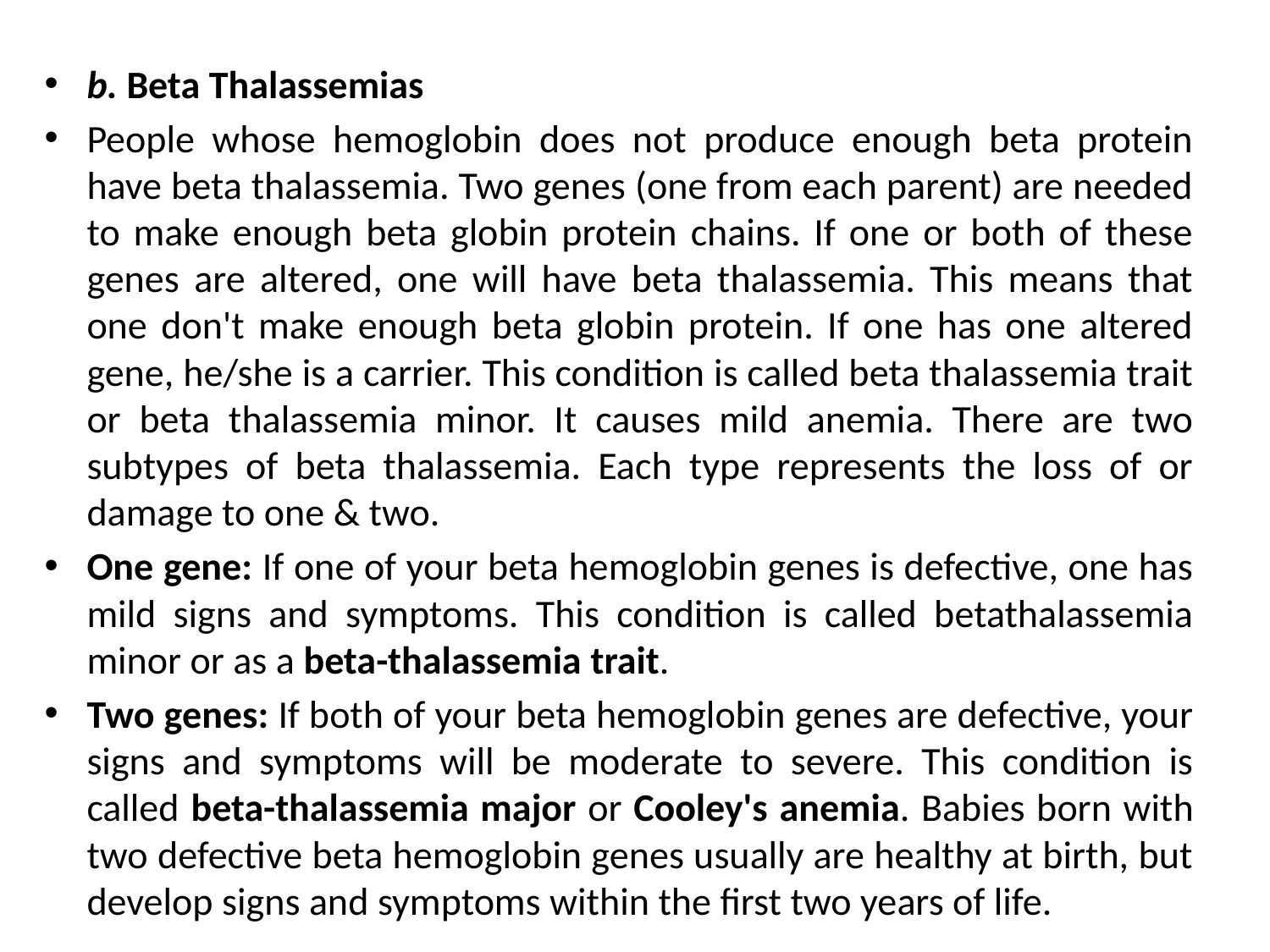

#
b. Beta Thalassemias
People whose hemoglobin does not produce enough beta protein have beta thalassemia. Two genes (one from each parent) are needed to make enough beta globin protein chains. If one or both of these genes are altered, one will have beta thalassemia. This means that one don't make enough beta globin protein. If one has one altered gene, he/she is a carrier. This condition is called beta thalassemia trait or beta thalassemia minor. It causes mild anemia. There are two subtypes of beta thalassemia. Each type represents the loss of or damage to one & two.
One gene: If one of your beta hemoglobin genes is defective, one has mild signs and symptoms. This condition is called betathalassemia minor or as a beta-thalassemia trait.
Two genes: If both of your beta hemoglobin genes are defective, your signs and symptoms will be moderate to severe. This condition is called beta-thalassemia major or Cooley's anemia. Babies born with two defective beta hemoglobin genes usually are healthy at birth, but develop signs and symptoms within the first two years of life.